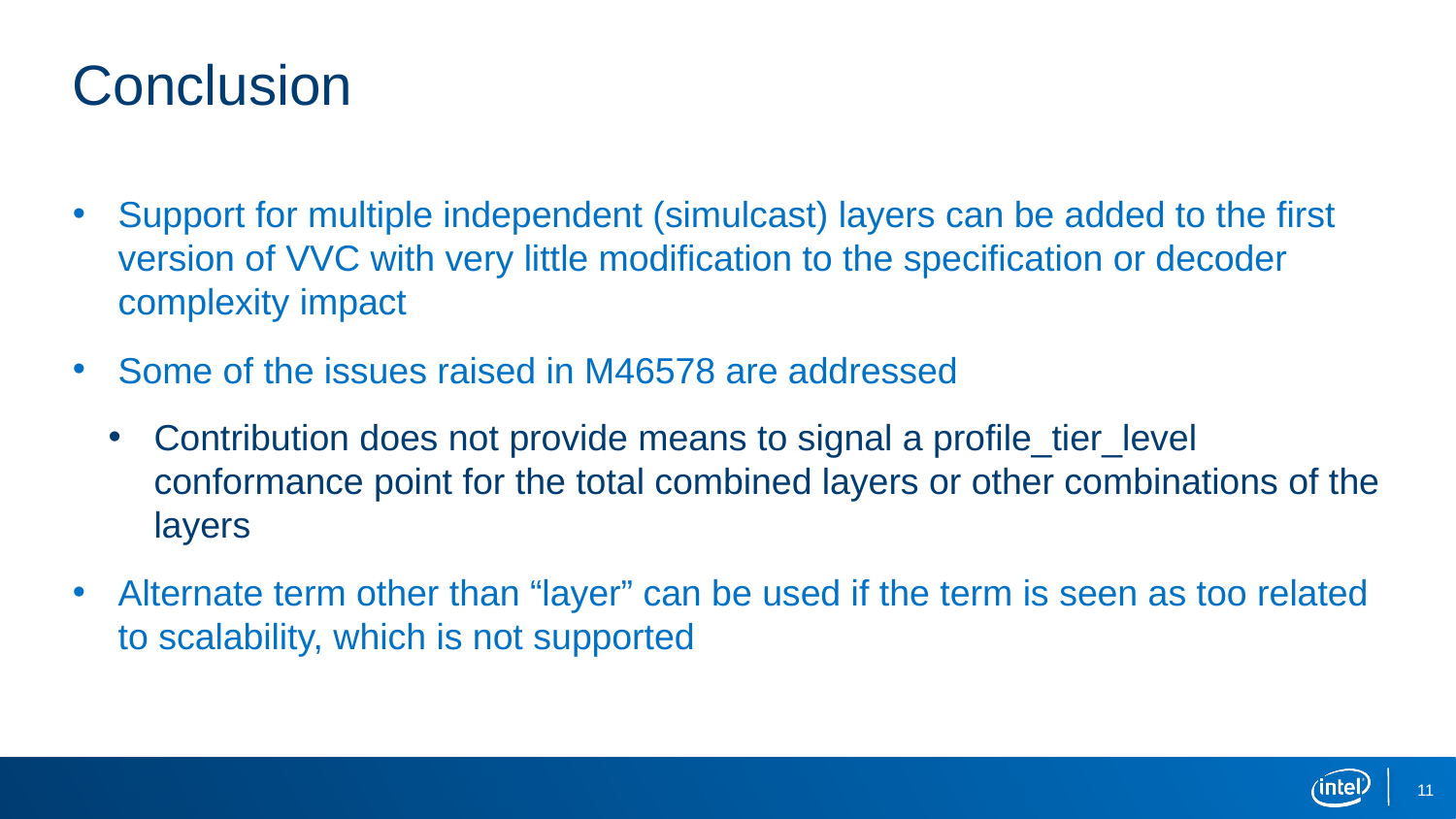

# Conclusion
Support for multiple independent (simulcast) layers can be added to the first version of VVC with very little modification to the specification or decoder complexity impact
Some of the issues raised in M46578 are addressed
Contribution does not provide means to signal a profile_tier_level conformance point for the total combined layers or other combinations of the layers
Alternate term other than “layer” can be used if the term is seen as too related to scalability, which is not supported

11